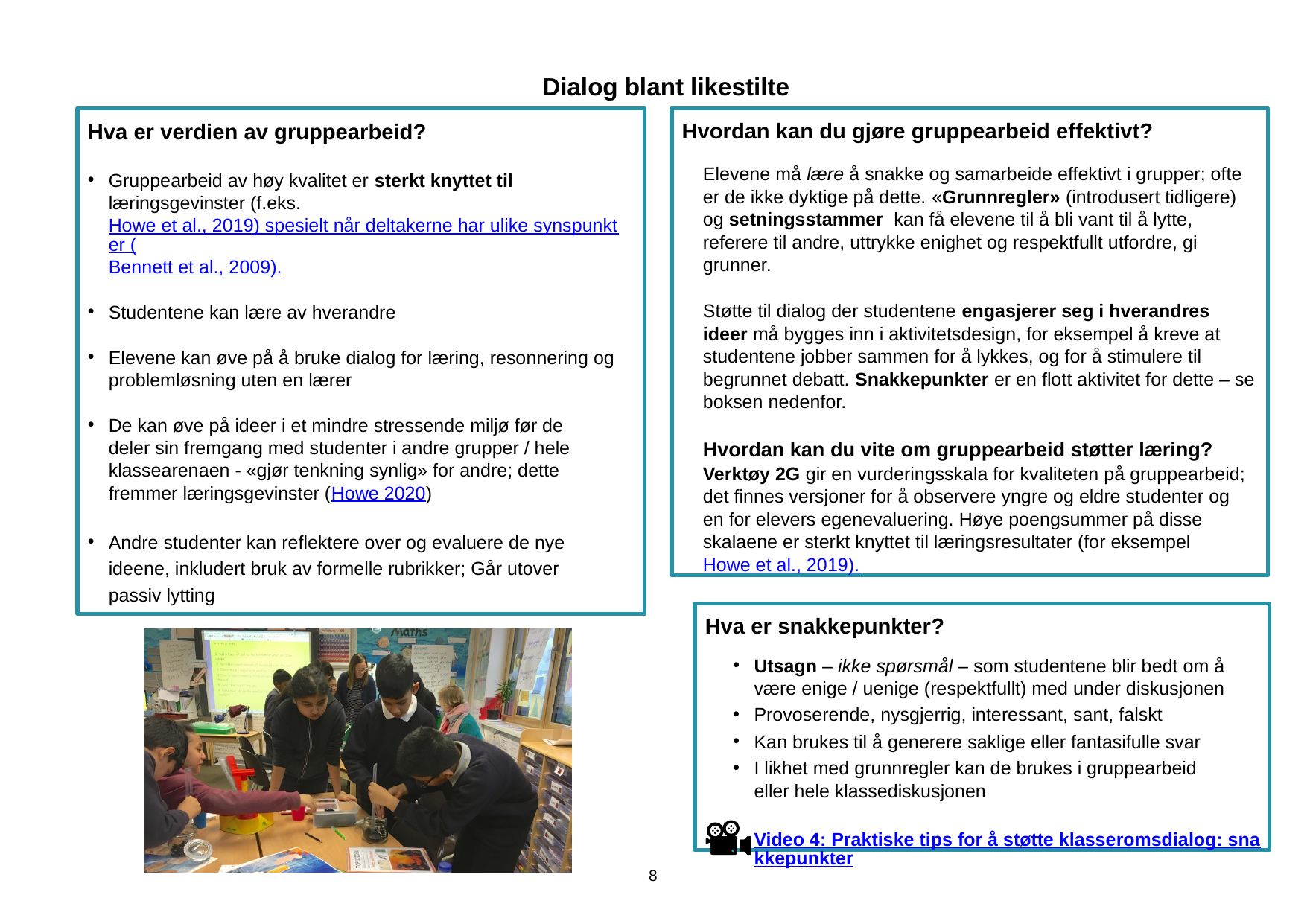

Dialog blant likestilte
Hva er verdien av gruppearbeid?

Gruppearbeid av høy kvalitet er sterkt knyttet til læringsgevinster (f.eks.  Howe et al., 2019) spesielt når deltakerne har ulike synspunkter (Bennett et al., 2009).

Studentene kan lære av hverandre

Elevene kan øve på å bruke dialog for læring, resonnering og problemløsning uten en lærer

De kan øve på ideer i et mindre stressende miljø før de deler sin fremgang med studenter i andre grupper / hele klassearenaen - «gjør tenkning synlig» for andre; dette fremmer læringsgevinster (Howe 2020)

Andre studenter kan reflektere over og evaluere de nye ideene, inkludert bruk av formelle rubrikker; Går utover passiv lytting

Hvordan kan du gjøre gruppearbeid effektivt?

Elevene må lære å snakke og samarbeide effektivt i grupper; ofte er de ikke dyktige på dette. «Grunnregler» (introdusert tidligere) og setningsstammer  kan få elevene til å bli vant til å lytte, referere til andre, uttrykke enighet og respektfullt utfordre, gi grunner.
Støtte til dialog der studentene engasjerer seg i hverandres ideer må bygges inn i aktivitetsdesign, for eksempel å kreve at studentene jobber sammen for å lykkes, og for å stimulere til begrunnet debatt. Snakkepunkter er en flott aktivitet for dette – se boksen nedenfor.
Hvordan kan du vite om gruppearbeid støtter læring?
Verktøy 2G gir en vurderingsskala for kvaliteten på gruppearbeid; det finnes versjoner for å observere yngre og eldre studenter og en for elevers egenevaluering. Høye poengsummer på disse skalaene er sterkt knyttet til læringsresultater (for eksempel Howe et al., 2019).
Hva er snakkepunkter?

Utsagn – ikke spørsmål – som studentene blir bedt om å være enige / uenige (respektfullt) med under diskusjonen
Provoserende, nysgjerrig, interessant, sant, falskt
Kan brukes til å generere saklige eller fantasifulle svar
I likhet med grunnregler kan de brukes i gruppearbeid eller hele klassediskusjonen

Video 4: Praktiske tips for å støtte klasseromsdialog: snakkepunkter

8